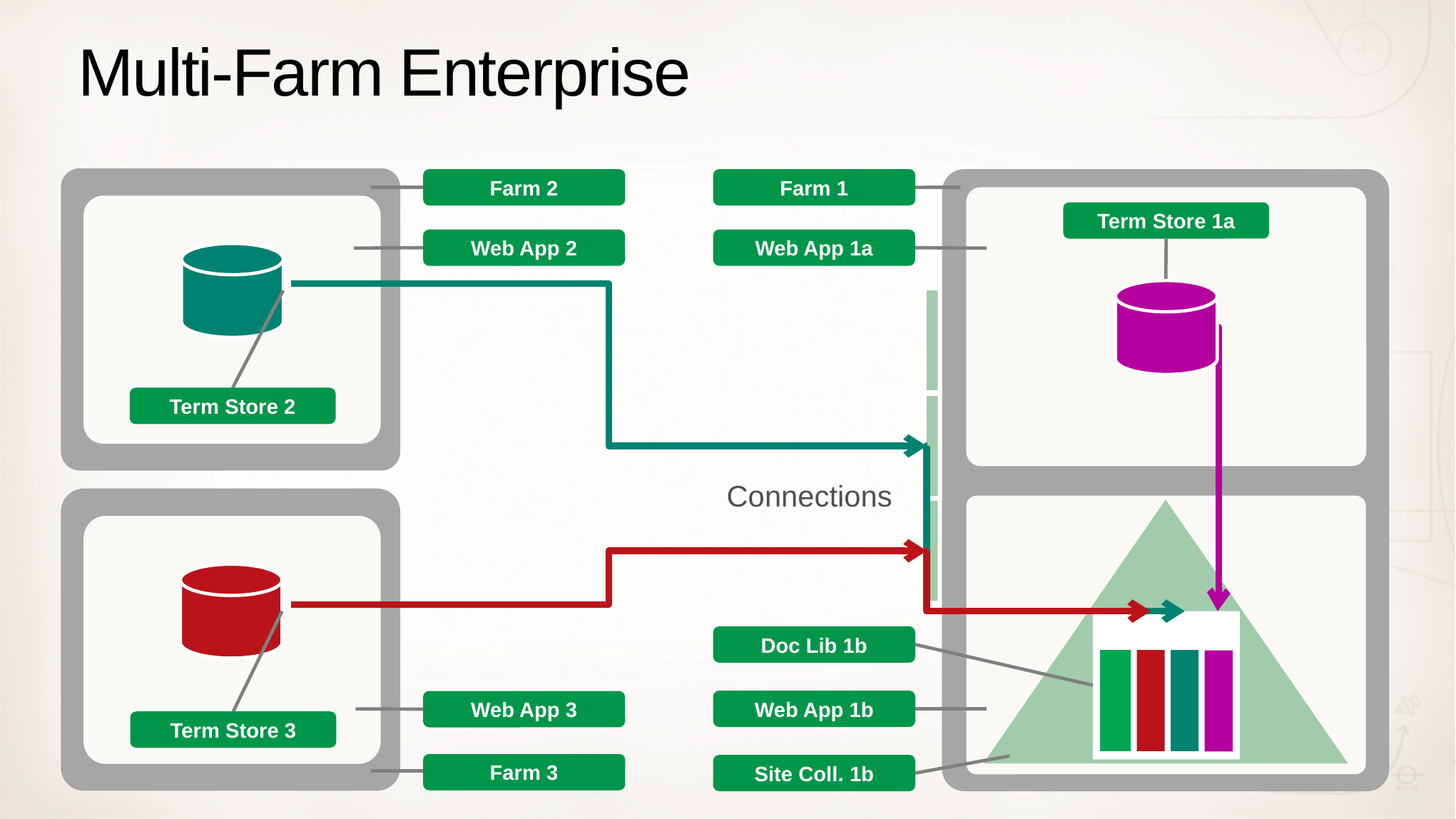

# Multi-Farm Enterprise

Farm 2
Farm 1

Term Store 1a
Web App 2
Web App 1a

Term Store 2

Connections

Doc Lib 1b

Web App 1b
Web App 3
Term Store 3
Farm 3
Site Coll. 1b